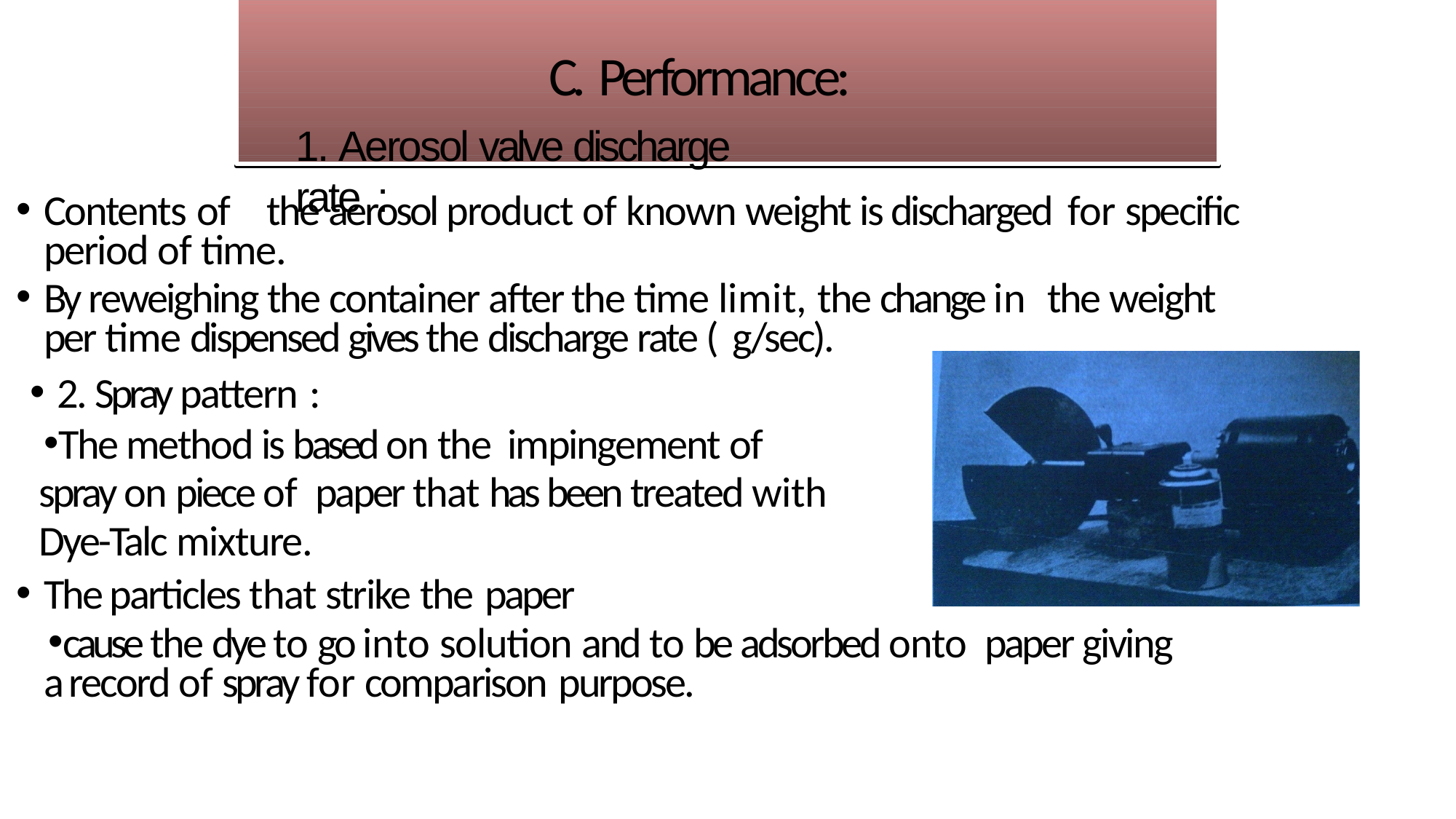

# C. Performance:
1. Aerosol valve discharge rate :
Contents of	the aerosol product of known weight is discharged  for specific period of time.
By reweighing the container after the time limit, the change in  the weight per time dispensed gives the discharge rate ( g/sec).
2. Spray pattern :
The method is based on the  impingement of spray on piece of  paper that has been treated with  Dye-Talc mixture.
The particles that strike the paper
cause the dye to go into solution and to be adsorbed onto  paper giving a record of spray for comparison purpose.